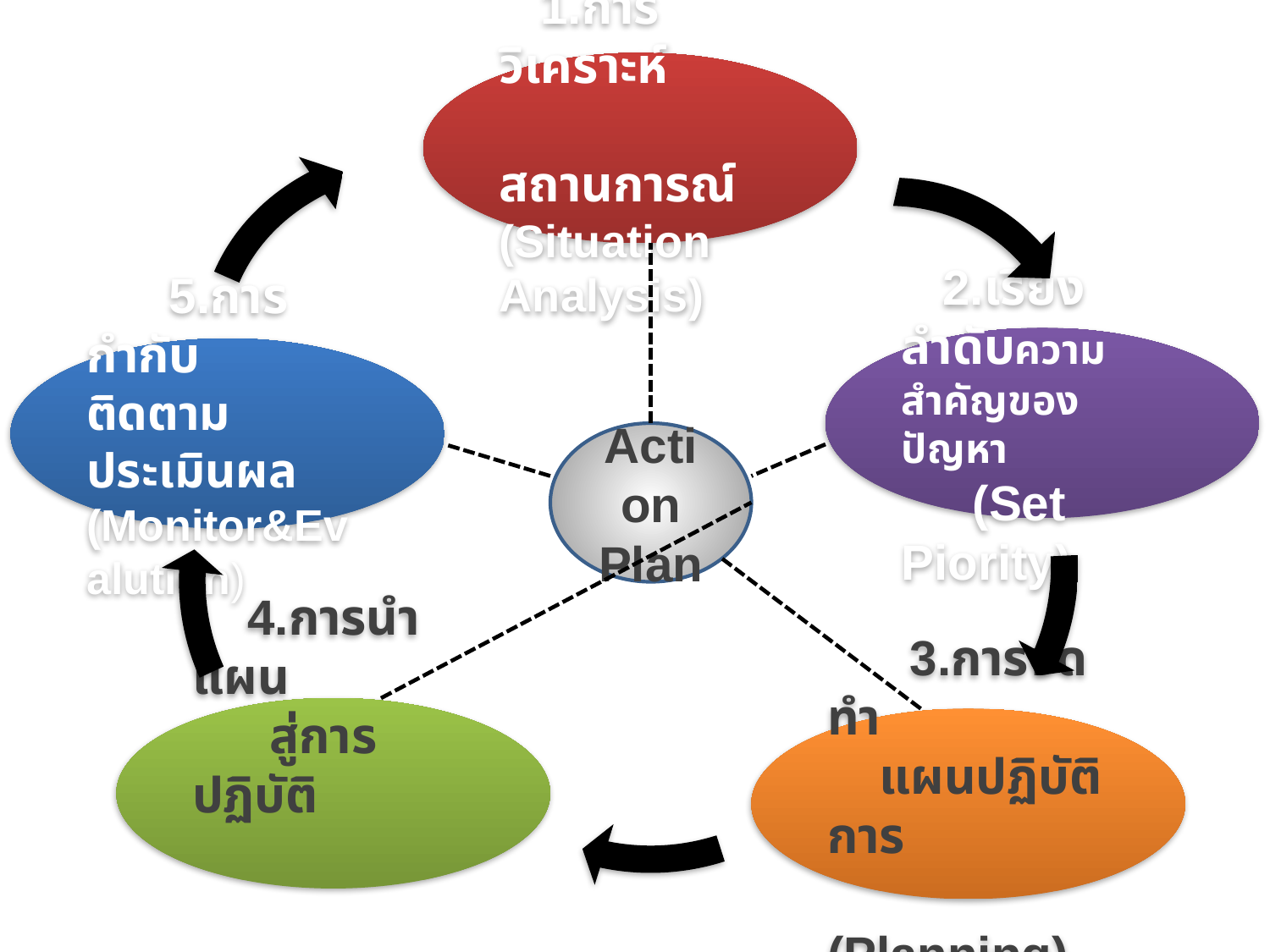

1.การวิเคราะห์
       สถานการณ์ (Situation Analysis)

   2.เรียงลำดับความสำคัญของปัญหา
      (Set Piority)
      5.การกำกับ
ติดตาม ประเมินผล (Monitor&Evalution)

Action Plan
    4.การนำแผน
      สู่การปฏิบัติ
         (Action)
      3.การจัดทำ
    แผนปฏิบัติการ
       (Planning)